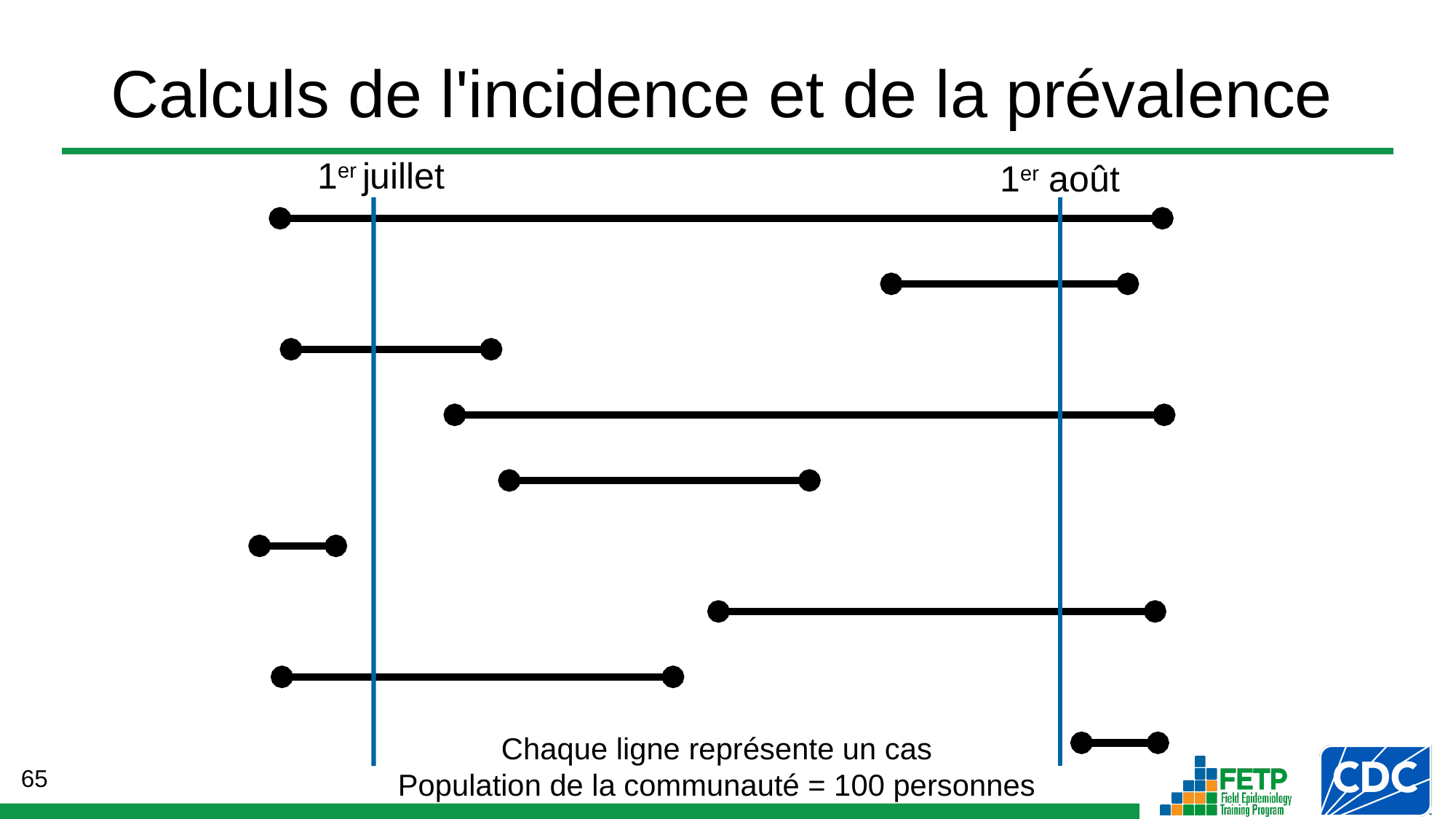

Calculs de l'incidence et de la prévalence
1er juillet
1er août
Chaque ligne représente un cas
Population de la communauté = 100 personnes